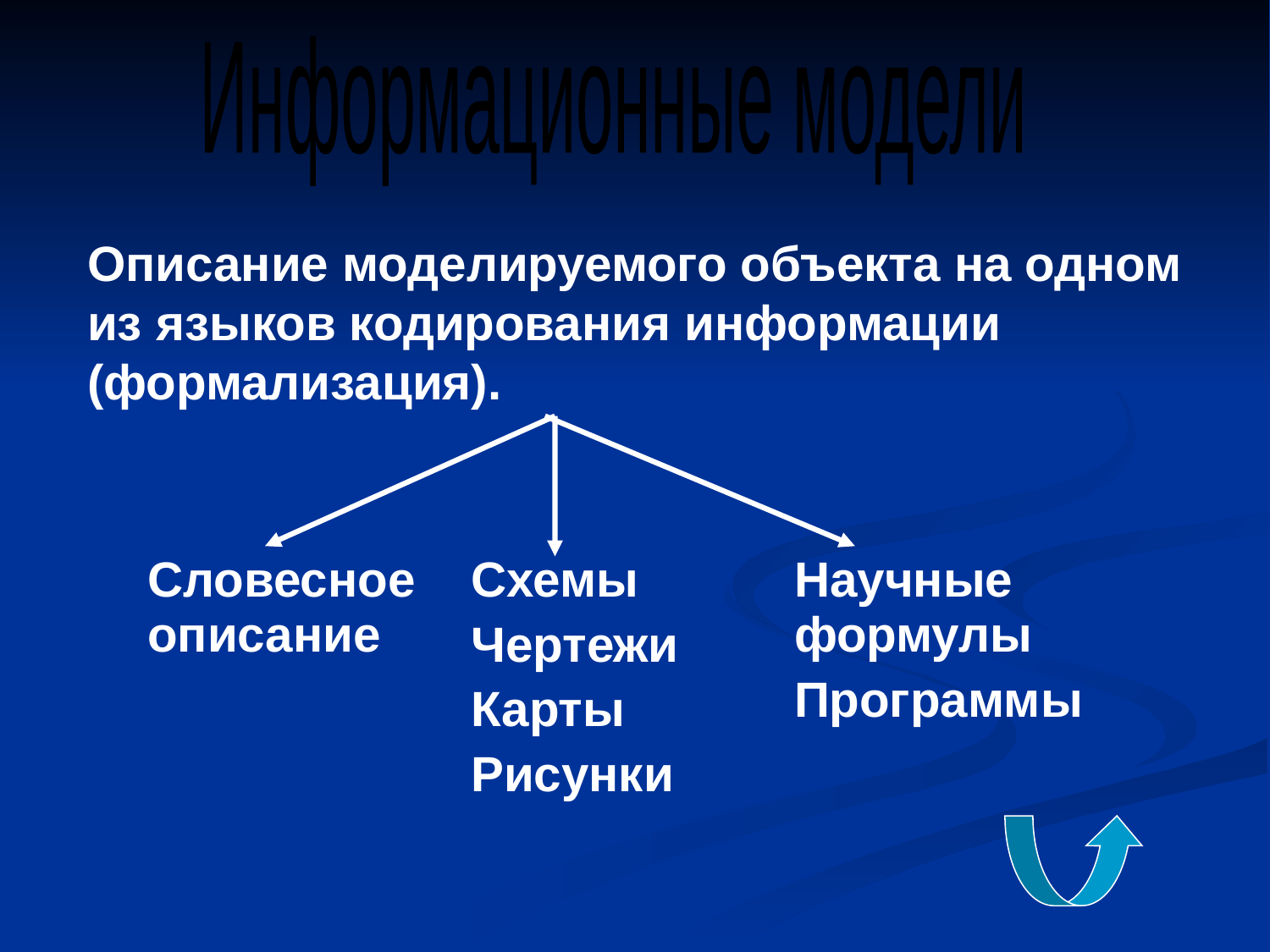

Информационные модели
Описание моделируемого объекта на одном из языков кодирования информации (формализация).

| Словесное описание | Схемы Чертежи Карты Рисунки | Научные формулы Программы |
| --- | --- | --- |